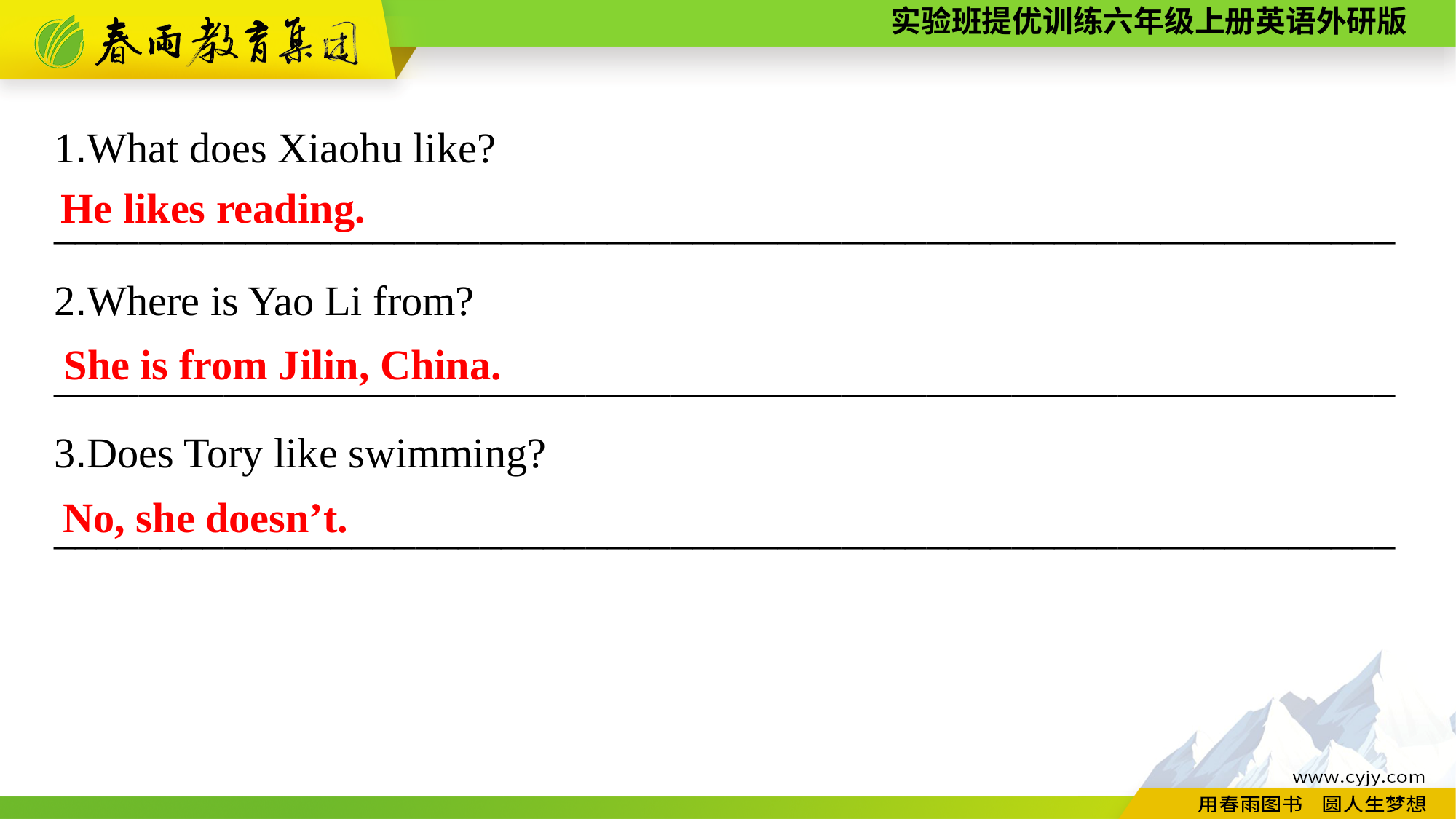

1.What does Xiaohu like?
_______________________________________________________________
2.Where is Yao Li from?
_______________________________________________________________
3.Does Tory like swimming?
_______________________________________________________________
He likes reading.
She is from Jilin, China.
No, she doesn’t.